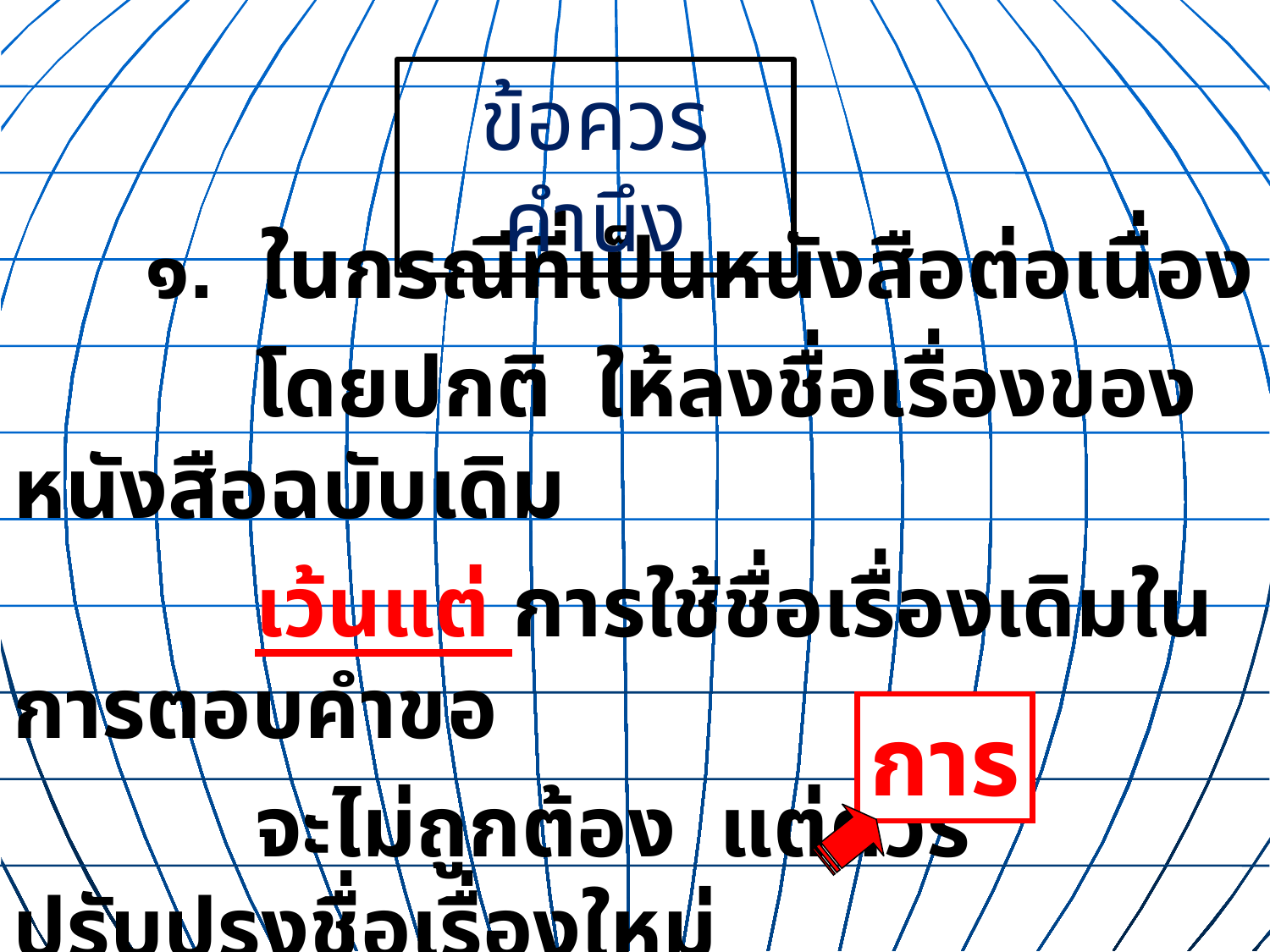

ข้อควรคำนึง

      ๑.  ในกรณีที่เป็นหนังสือต่อเนื่อง
           โดยปกติ  ให้ลงชื่อเรื่องของหนังสือฉบับเดิม
           เว้นแต่ การใช้ชื่อเรื่องเดิมในการตอบคำขอ
           จะไม่ถูกต้อง  แต่ควรปรับปรุงชื่อเรื่องใหม่
           ให้เป็นคำนาม โดยอาจเติมคำว่า           ลงไป
           ข้างหน้าชื่อเรื่องเดิม

การ